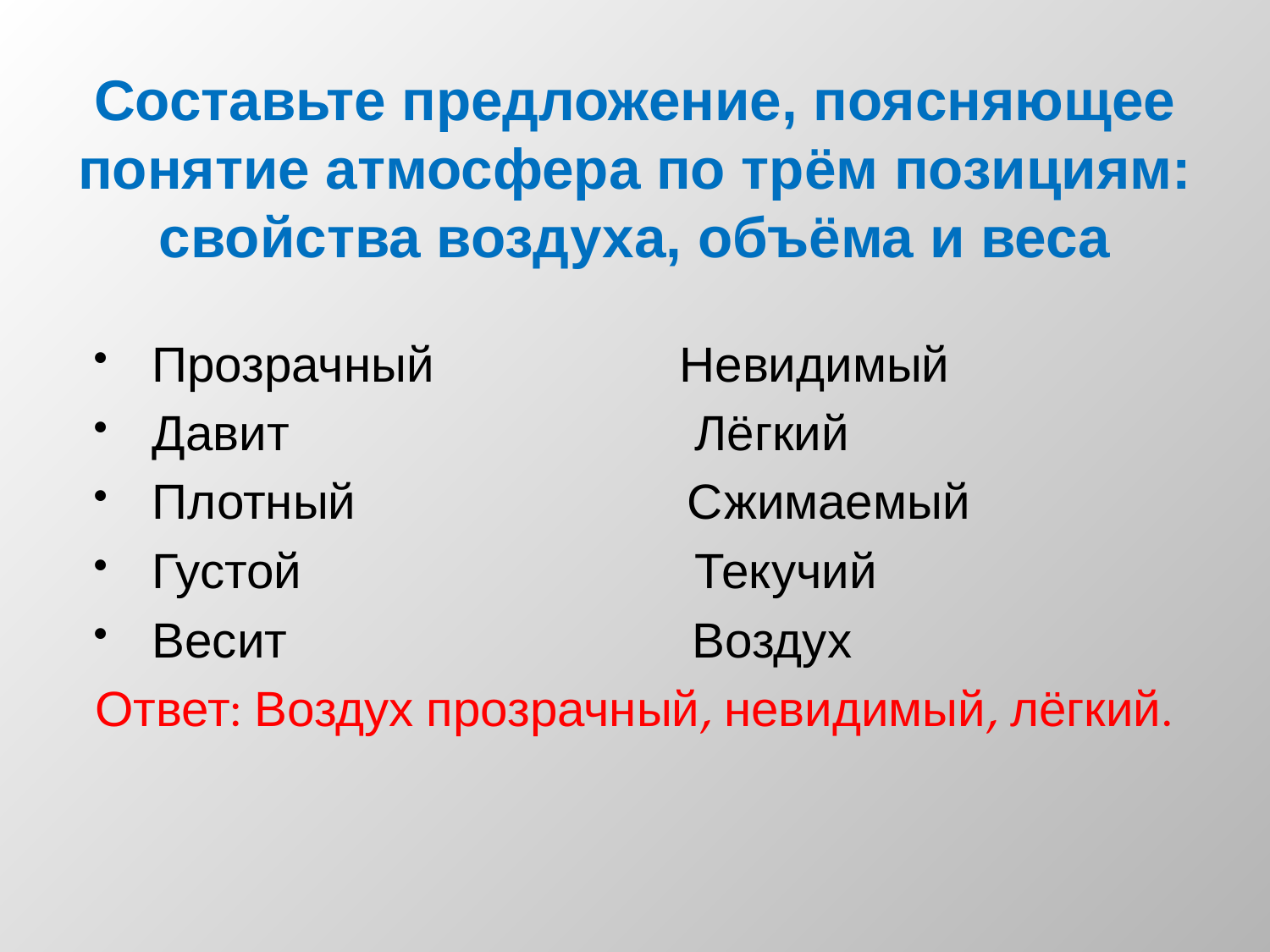

# Составьте предложение, поясняющее понятие атмосфера по трём позициям: свойства воздуха, объёма и веса
Прозрачный                    Невидимый
Давит                                 Лёгкий
Плотный                           Сжимаемый
Густой                                Текучий
Весит                                 Воздух
Ответ: Воздух прозрачный, невидимый, лёгкий.